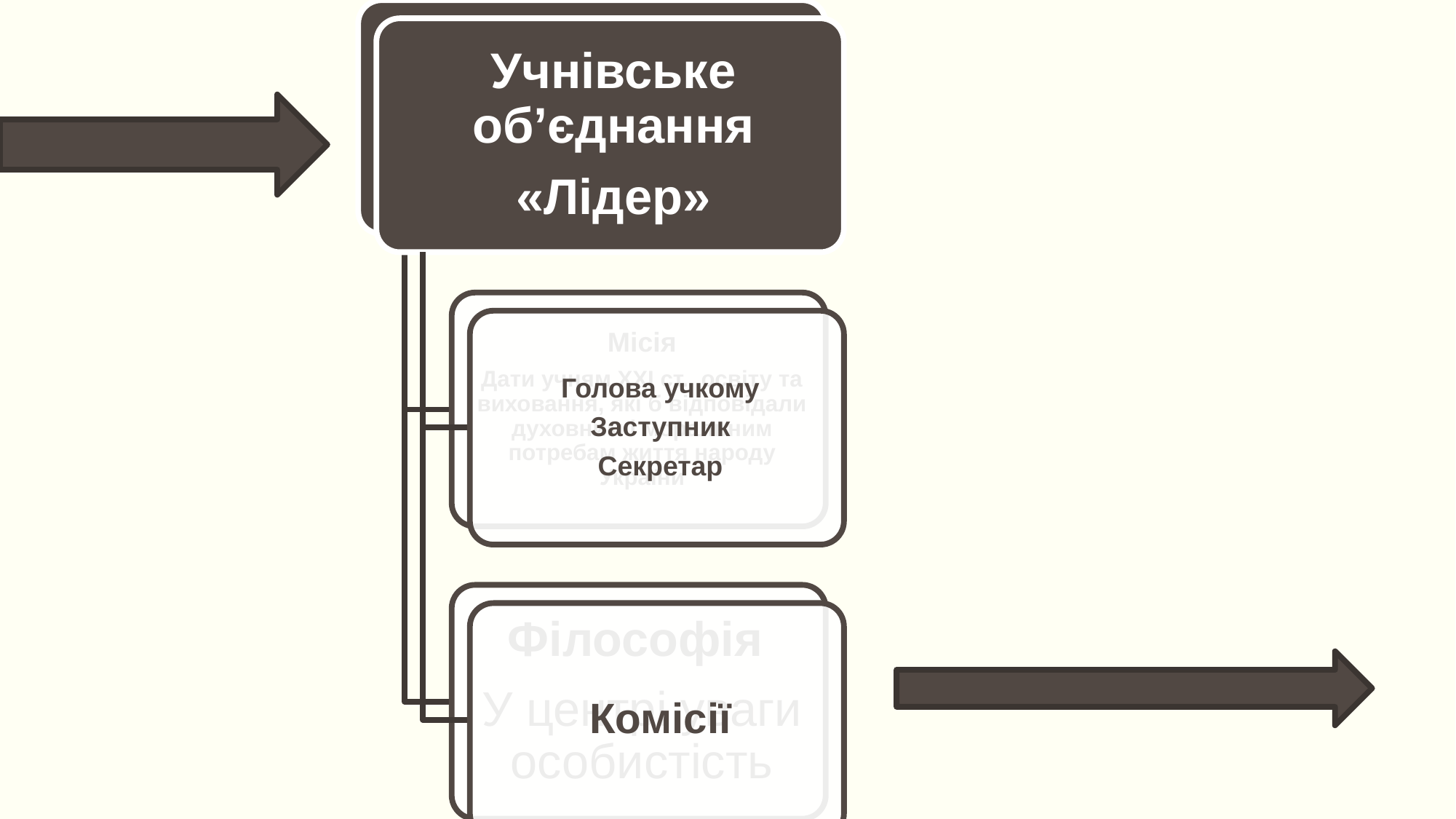

Педагогічний колектив
Місія
Дати учням ХХІ ст.. освіту та виховання, які б відповідали духовним і моральним потребам життя народу України
Філософія
У центрі уваги особистість
Учнівське об’єднання
«Лідер»
Голова учкому
Заступник
Секретар
Комісії